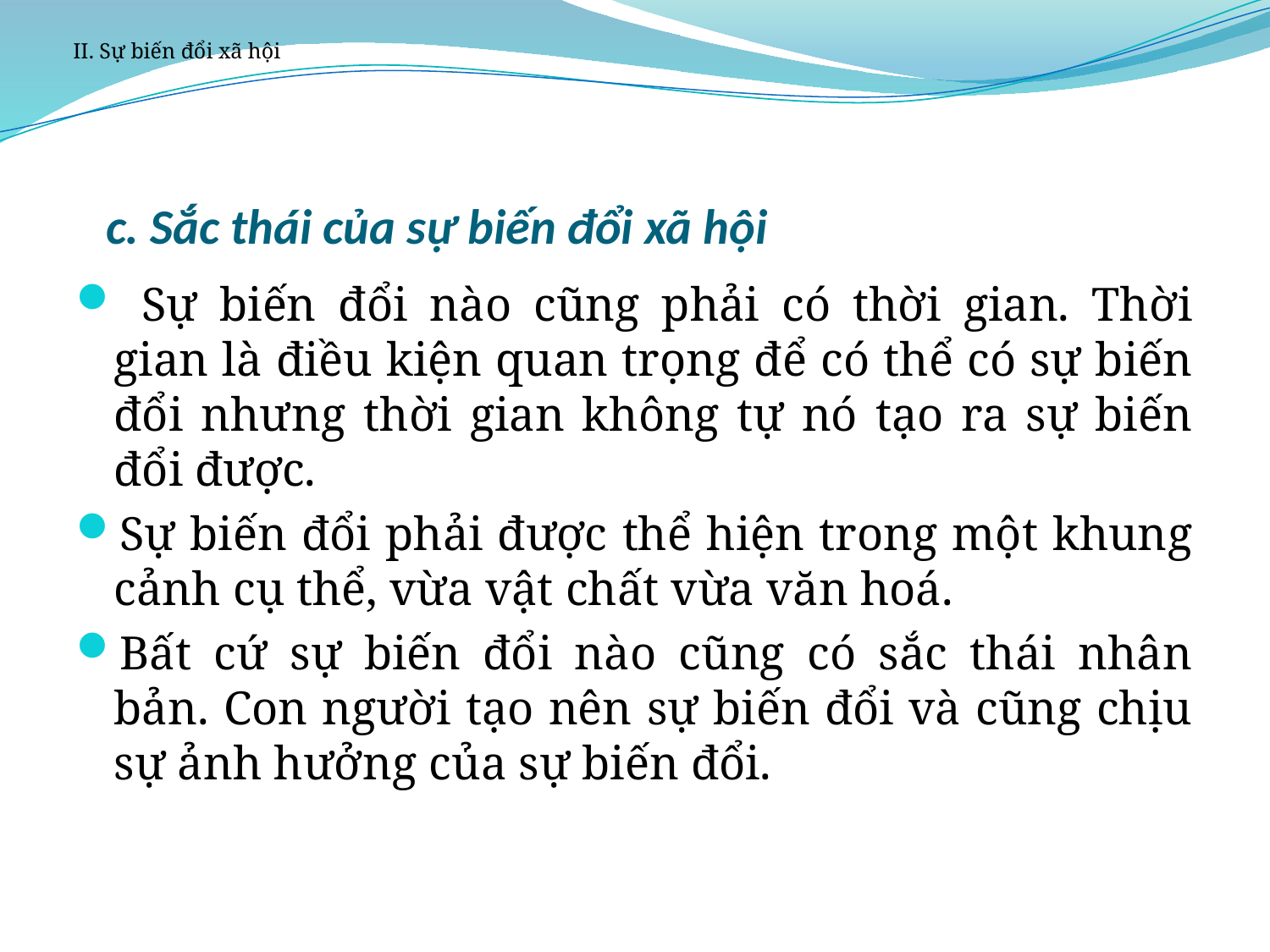

II. Sự biến đổi xã hội

# c. Sắc thái của sự biến đổi xã hội
 Sự biến đổi nào cũng phải có thời gian. Thời gian là điều kiện quan trọng để có thể có sự biến đổi nhưng thời gian không tự nó tạo ra sự biến đổi được.
Sự biến đổi phải được thể hiện trong một khung cảnh cụ thể, vừa vật chất vừa văn hoá.
Bất cứ sự biến đổi nào cũng có sắc thái nhân bản. Con người tạo nên sự biến đổi và cũng chịu sự ảnh hưởng của sự biến đổi.